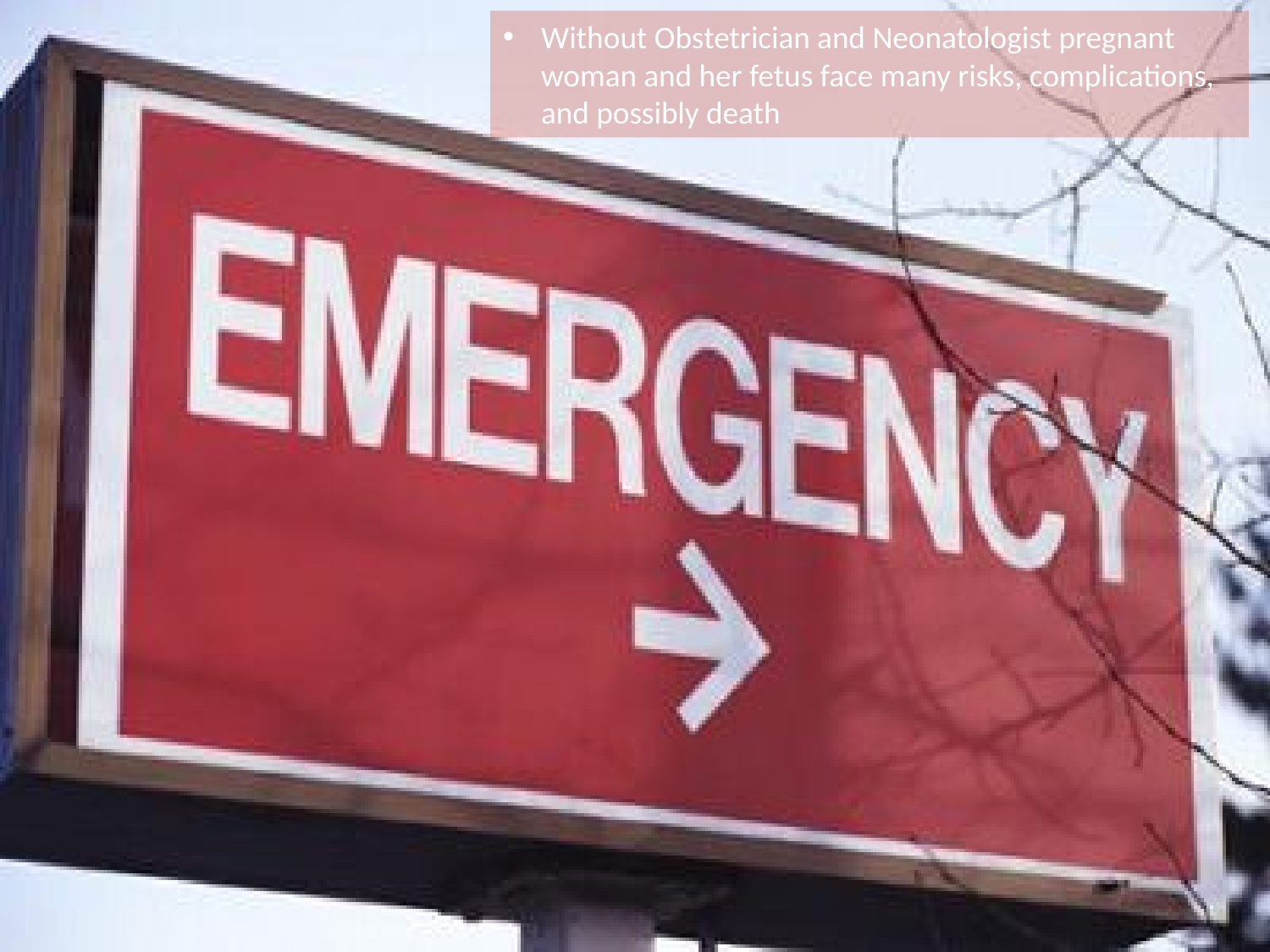

Without Obstetrician and Neonatologist pregnant woman and her fetus face many risks, complications, and possibly death